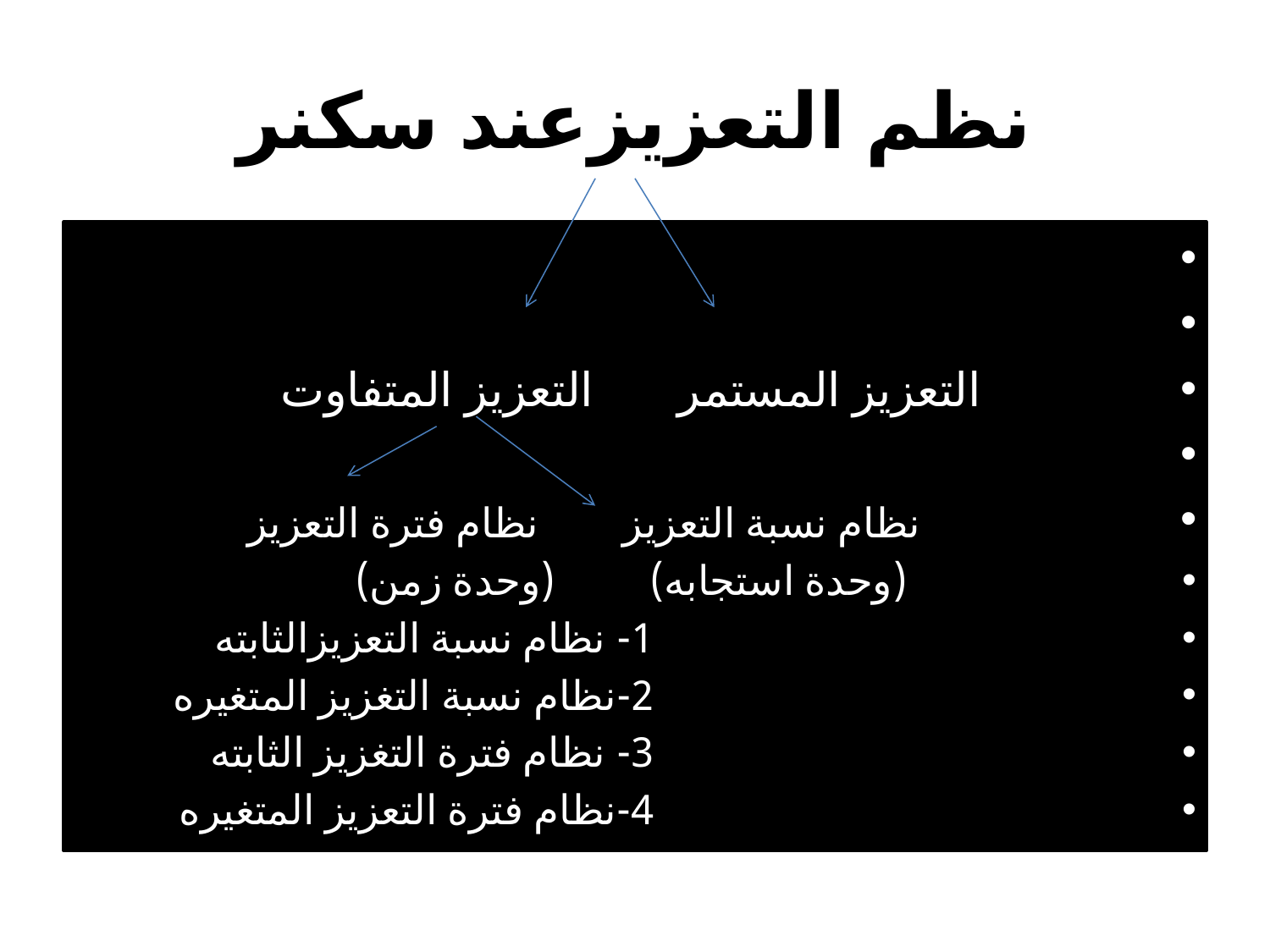

# نظم التعزيزعند سكنر

              التعزيز المستمر       التعزيز المتفاوت

                   نظام نسبة التعزيز        نظام فترة التعزيز
                       (وحدة استجابه)         (وحدة زمن)
                                               1- نظام نسبة التعزيزالثابته
                                               2-نظام نسبة التغزيز المتغيره
                                               3- نظام فترة التغزيز الثابته
                                               4-نظام فترة التعزيز المتغيره